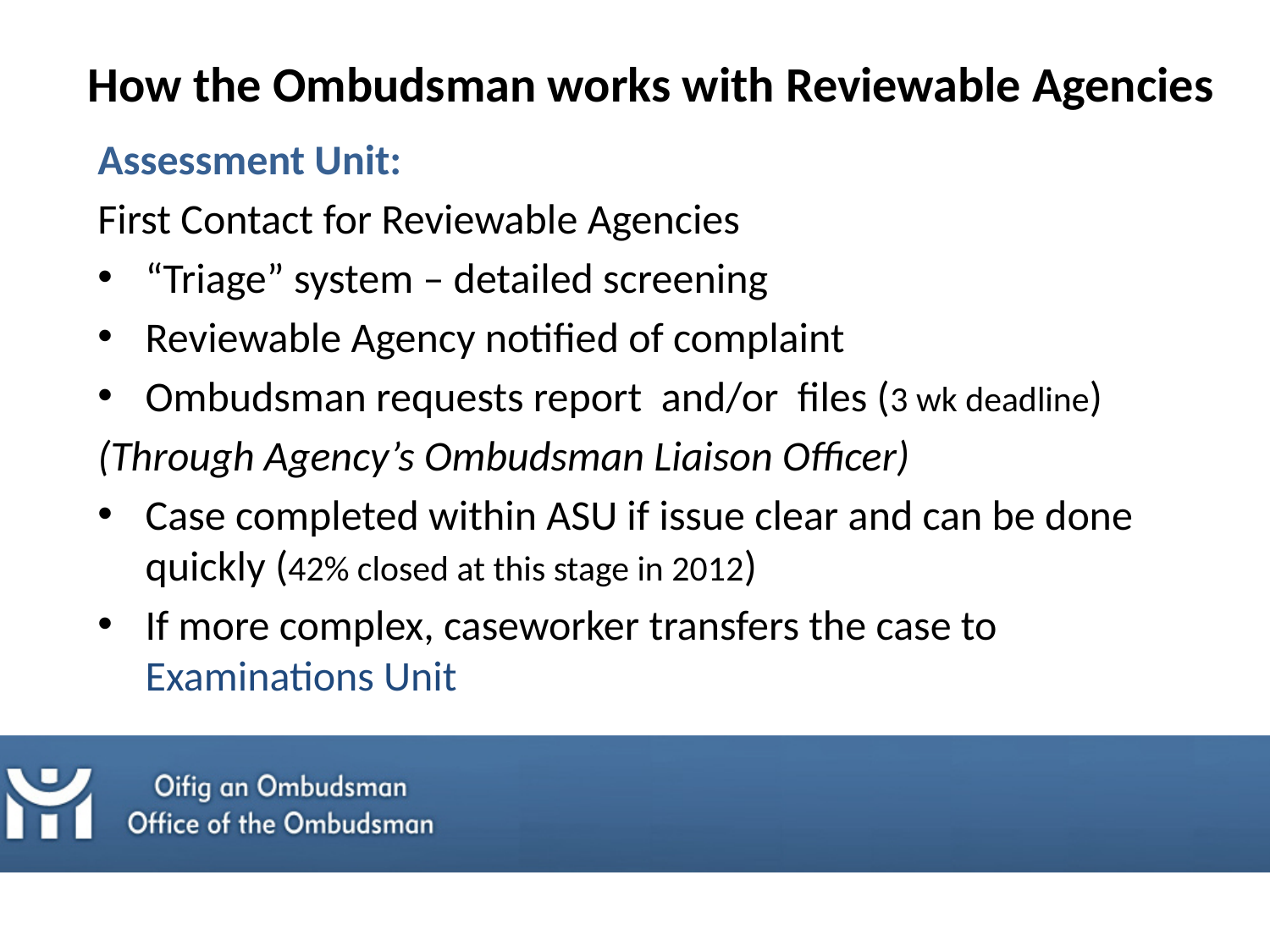

How the Ombudsman works with Reviewable Agencies
Assessment Unit:
First Contact for Reviewable Agencies
“Triage” system – detailed screening
Reviewable Agency notified of complaint
Ombudsman requests report  and/or  files (3 wk deadline)
(Through Agency’s Ombudsman Liaison Officer)
Case completed within ASU if issue clear and can be done quickly (42% closed at this stage in 2012)
If more complex, caseworker transfers the case to Examinations Unit